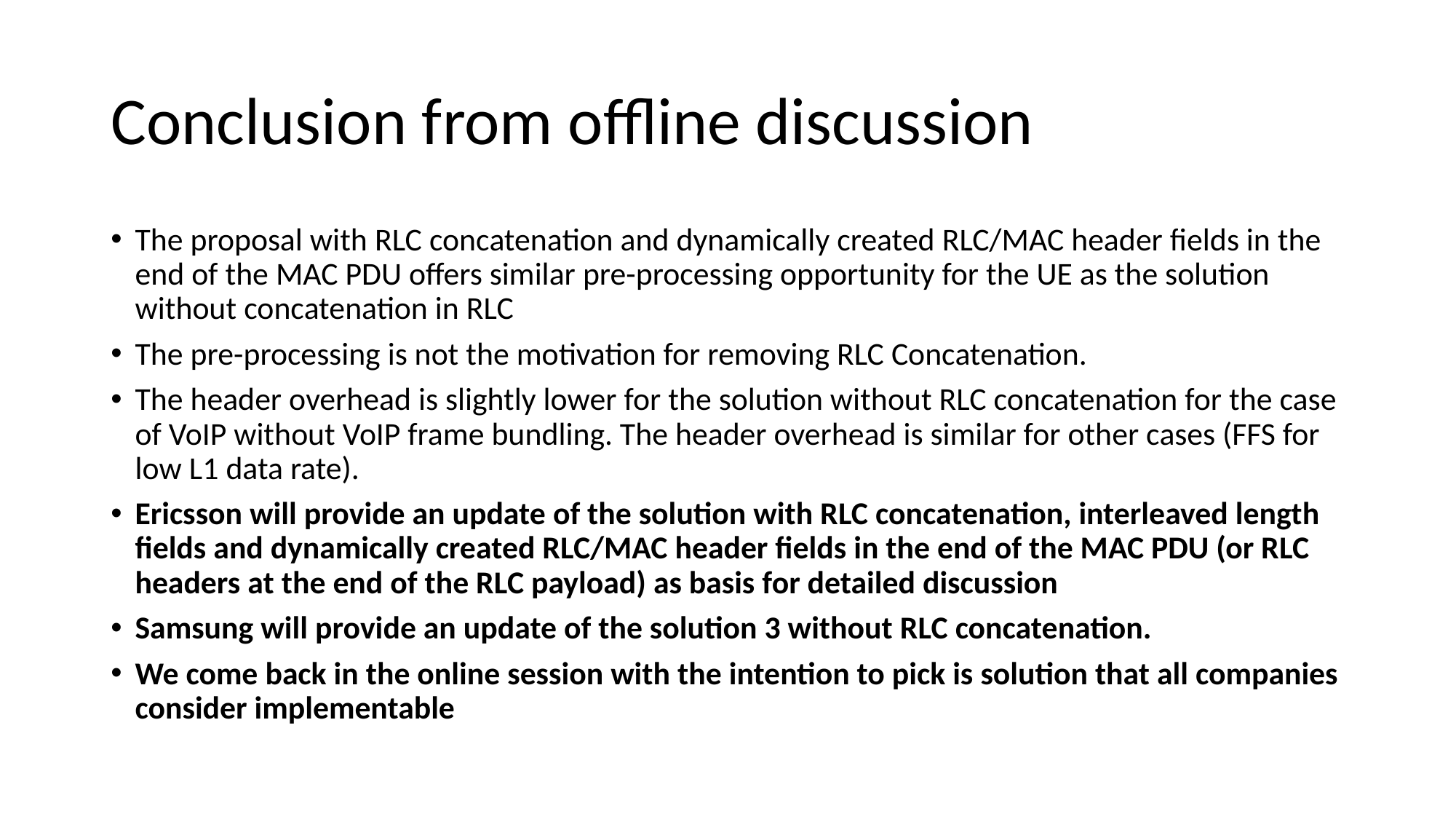

# Conclusion from offline discussion
The proposal with RLC concatenation and dynamically created RLC/MAC header fields in the end of the MAC PDU offers similar pre-processing opportunity for the UE as the solution without concatenation in RLC
The pre-processing is not the motivation for removing RLC Concatenation.
The header overhead is slightly lower for the solution without RLC concatenation for the case of VoIP without VoIP frame bundling. The header overhead is similar for other cases (FFS for low L1 data rate).
Ericsson will provide an update of the solution with RLC concatenation, interleaved length fields and dynamically created RLC/MAC header fields in the end of the MAC PDU (or RLC headers at the end of the RLC payload) as basis for detailed discussion
Samsung will provide an update of the solution 3 without RLC concatenation.
We come back in the online session with the intention to pick is solution that all companies consider implementable